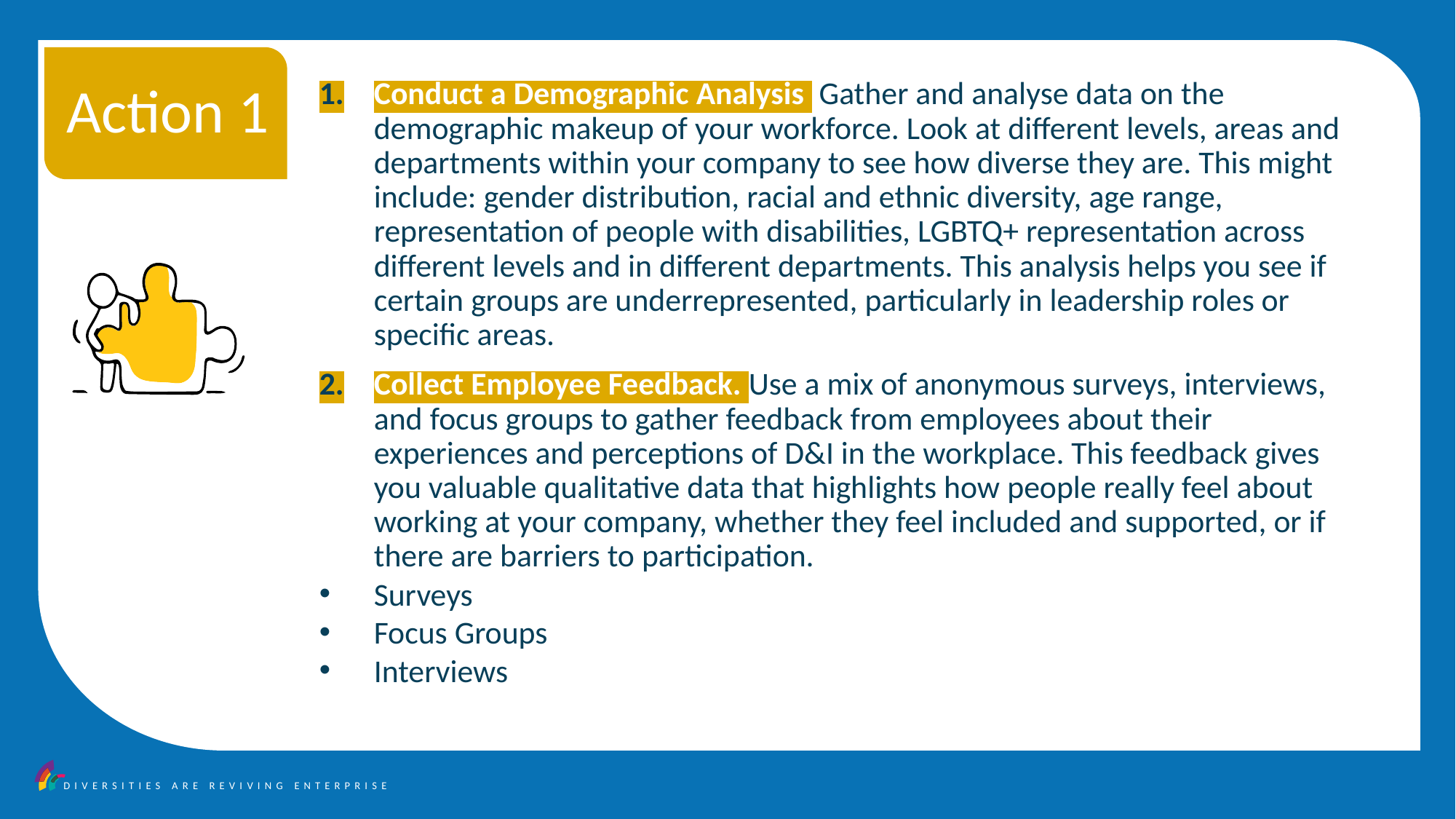

Action 1

Conduct a Demographic Analysis  Gather and analyse data on the demographic makeup of your workforce. Look at different levels, areas and departments within your company to see how diverse they are. This might include: gender distribution, racial and ethnic diversity, age range, representation of people with disabilities, LGBTQ+ representation across different levels and in different departments. This analysis helps you see if certain groups are underrepresented, particularly in leadership roles or specific areas.
Collect Employee Feedback. Use a mix of anonymous surveys, interviews, and focus groups to gather feedback from employees about their experiences and perceptions of D&I in the workplace. This feedback gives you valuable qualitative data that highlights how people really feel about working at your company, whether they feel included and supported, or if there are barriers to participation.
Surveys
Focus Groups
Interviews